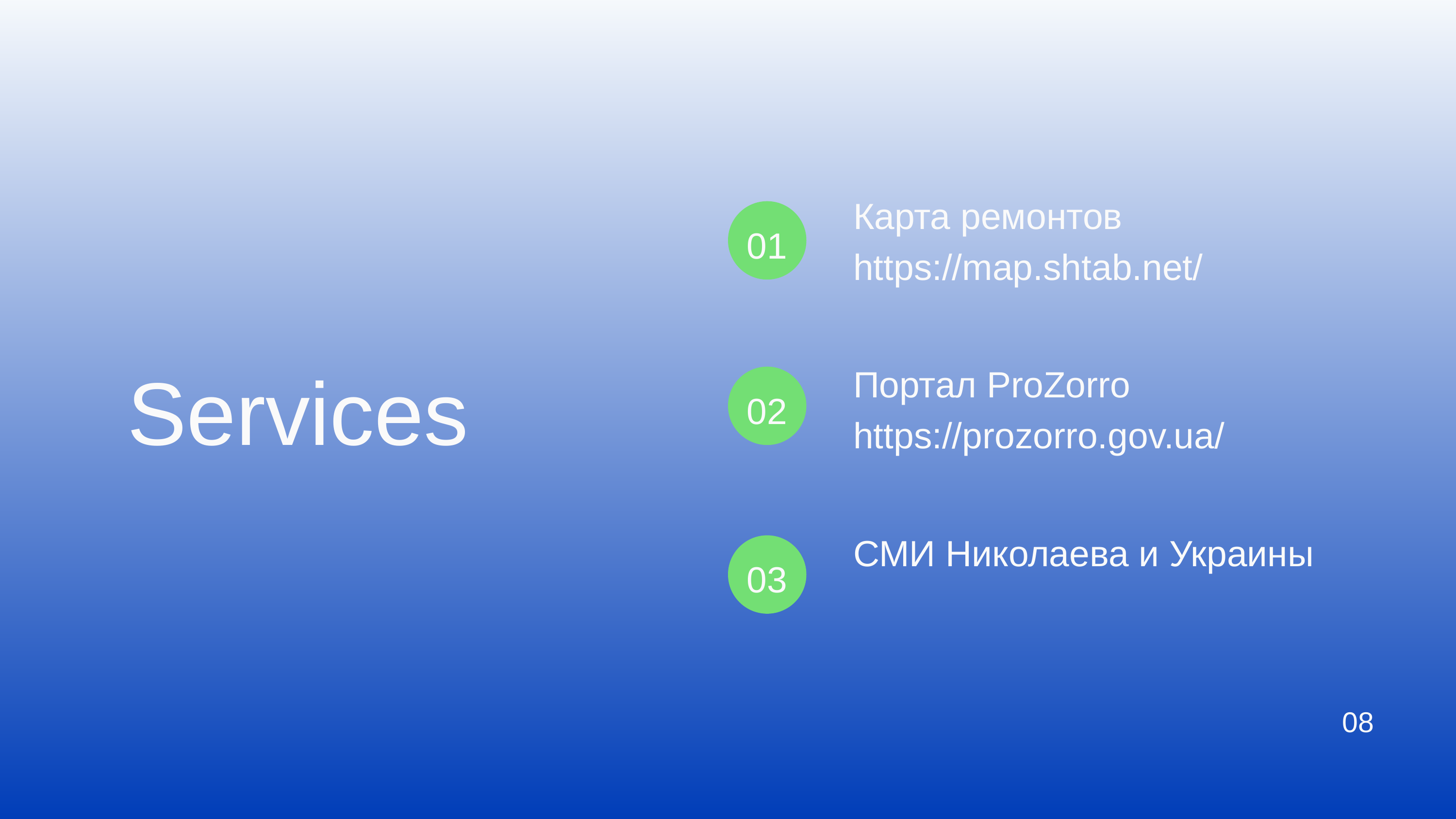

Карта ремонтов
https://map.shtab.net/

01
Портал ProZorro
https://prozorro.gov.ua/
Services

02
СМИ Николаева и Украины

03
08